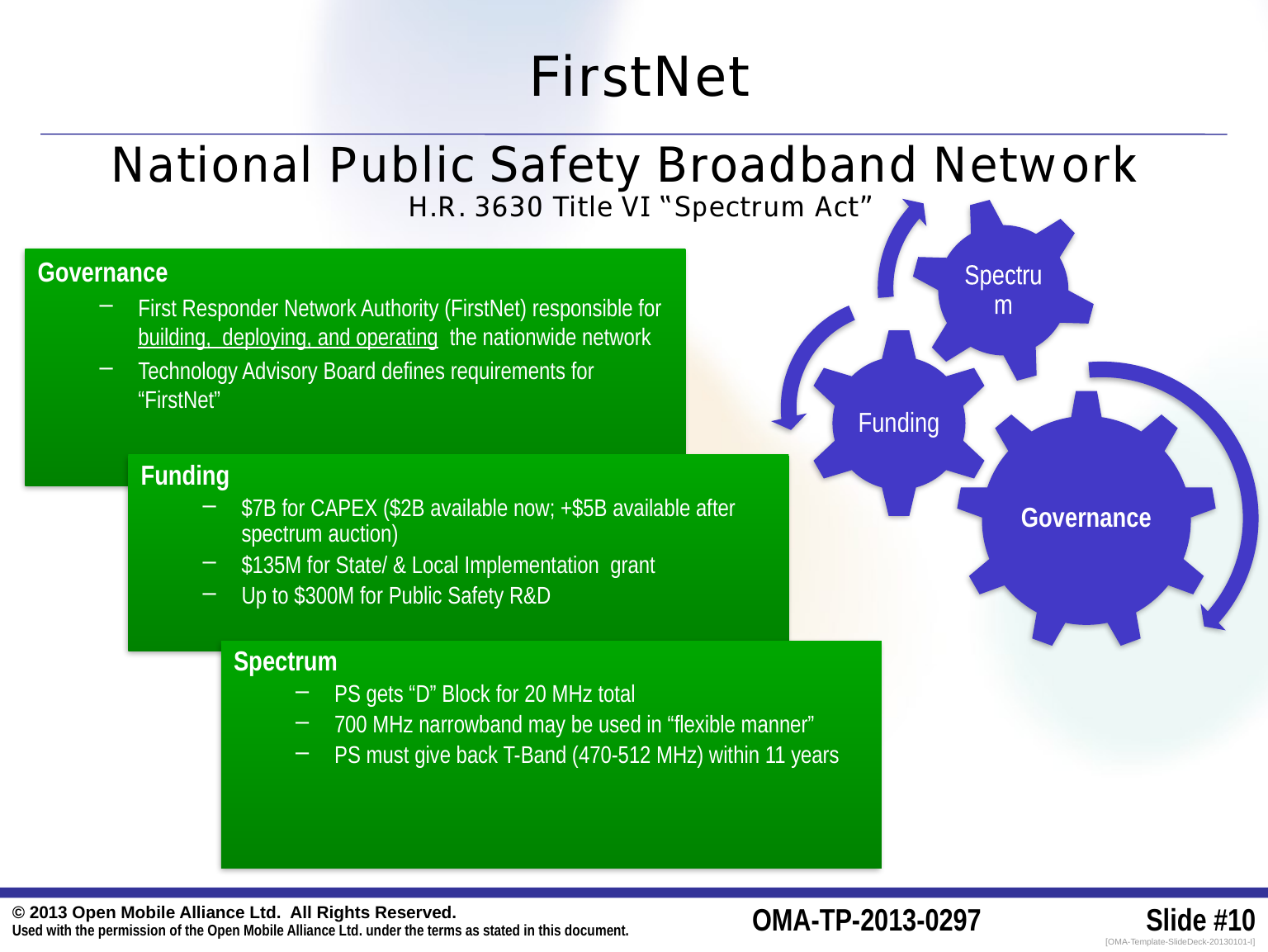

FirstNet
National Public Safety Broadband Network
H.R. 3630 Title VI “Spectrum Act”
Governance
Funding
Spectrum
Governance
First Responder Network Authority (FirstNet) responsible for building,  deploying, and operating  the nationwide network
Technology Advisory Board defines requirements for “FirstNet”
Funding
$7B for CAPEX ($2B available now; +$5B available after spectrum auction)
$135M for State/ & Local Implementation  grant
Up to $300M for Public Safety R&D
Spectrum
PS gets “D” Block for 20 MHz total
700 MHz narrowband may be used in “flexible manner”
PS must give back T-Band (470-512 MHz) within 11 years